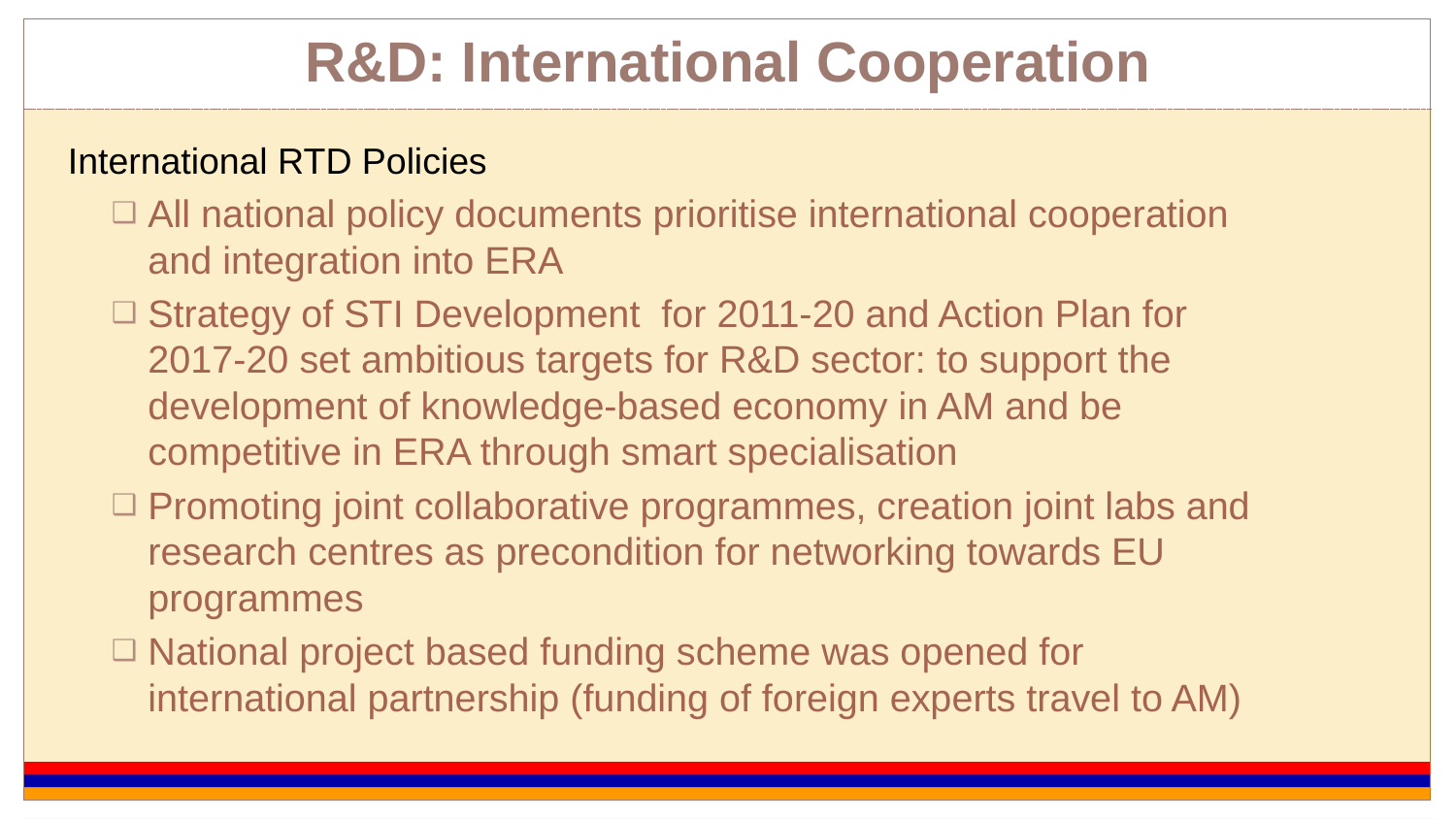

# R&D: International Cooperation
International RTD Policies
All national policy documents prioritise international cooperation and integration into ERA
Strategy of STI Development  for 2011-20 and Action Plan for 2017-20 set ambitious targets for R&D sector: to support the development of knowledge-based economy in AM and be competitive in ERA through smart specialisation
Promoting joint collaborative programmes, creation joint labs and research centres as precondition for networking towards EU programmes
National project based funding scheme was opened for international partnership (funding of foreign experts travel to AM)